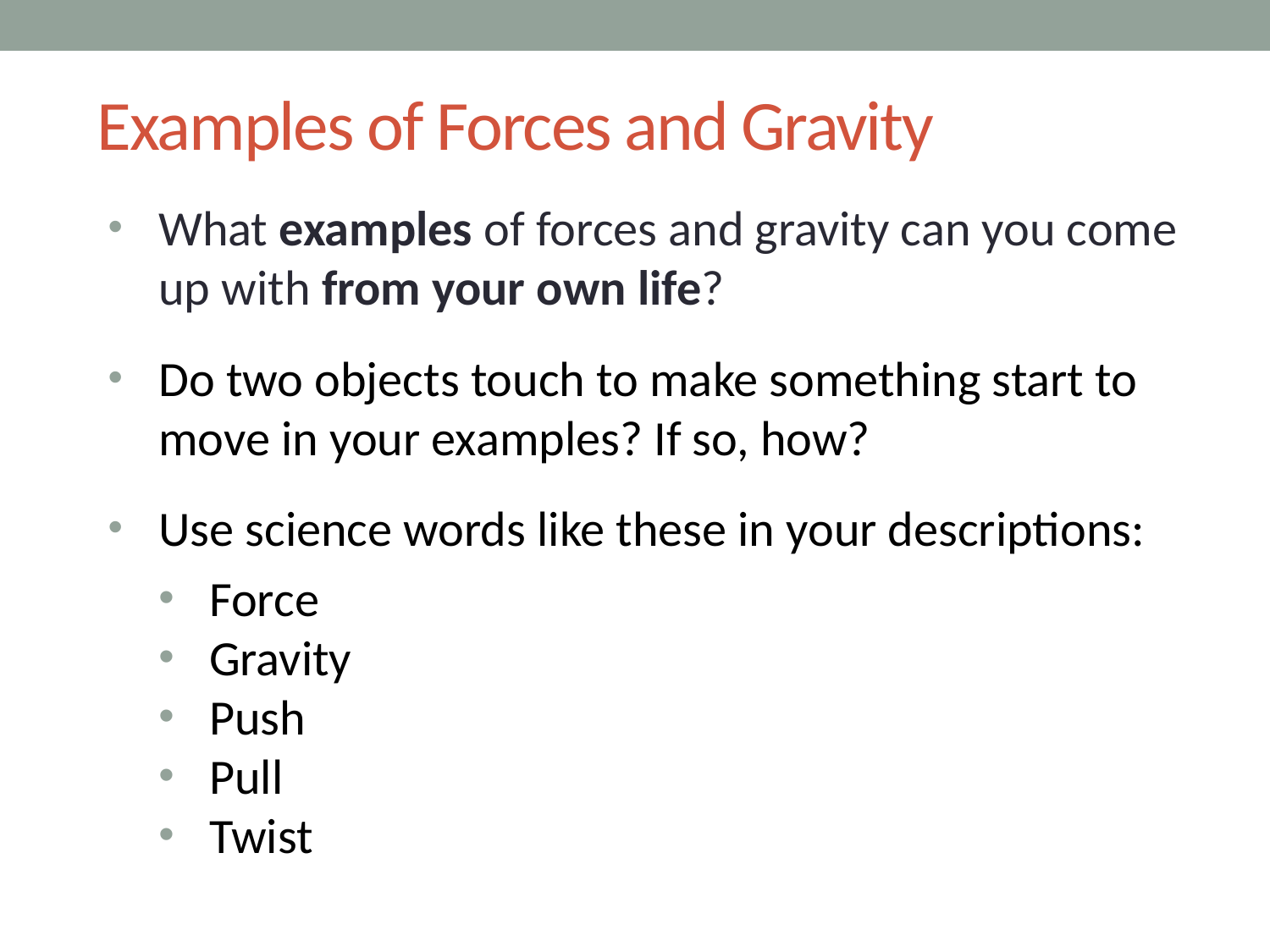

# Examples of Forces and Gravity
What examples of forces and gravity can you come up with from your own life?
Do two objects touch to make something start to move in your examples? If so, how?
Use science words like these in your descriptions:
Force
Gravity
Push
Pull
Twist